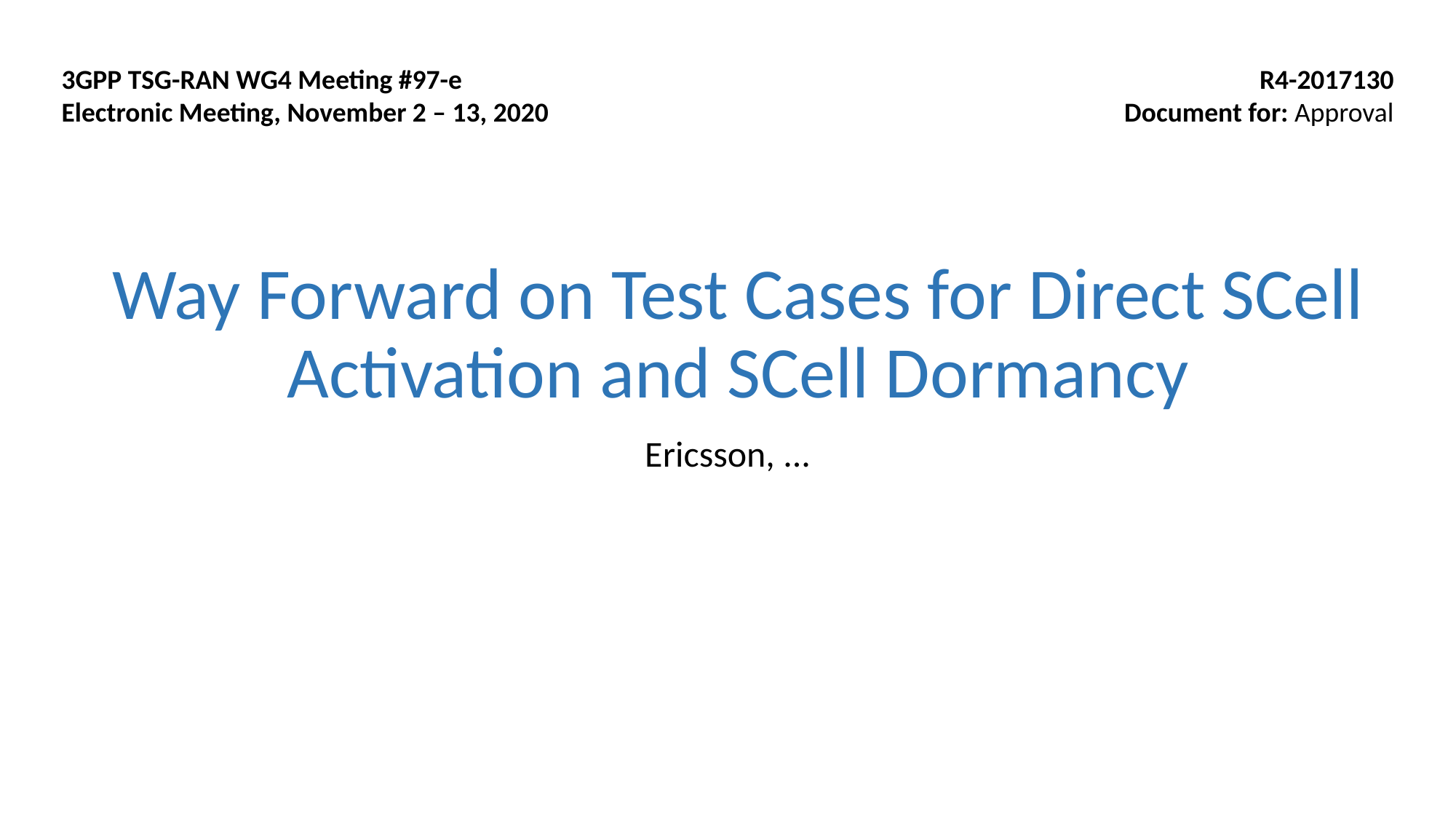

3GPP TSG-RAN WG4 Meeting #97-e
Electronic Meeting, November 2 – 13, 2020
R4-2017130
Document for: Approval
# Way Forward on Test Cases for Direct SCell Activation and SCell Dormancy
Ericsson, ...